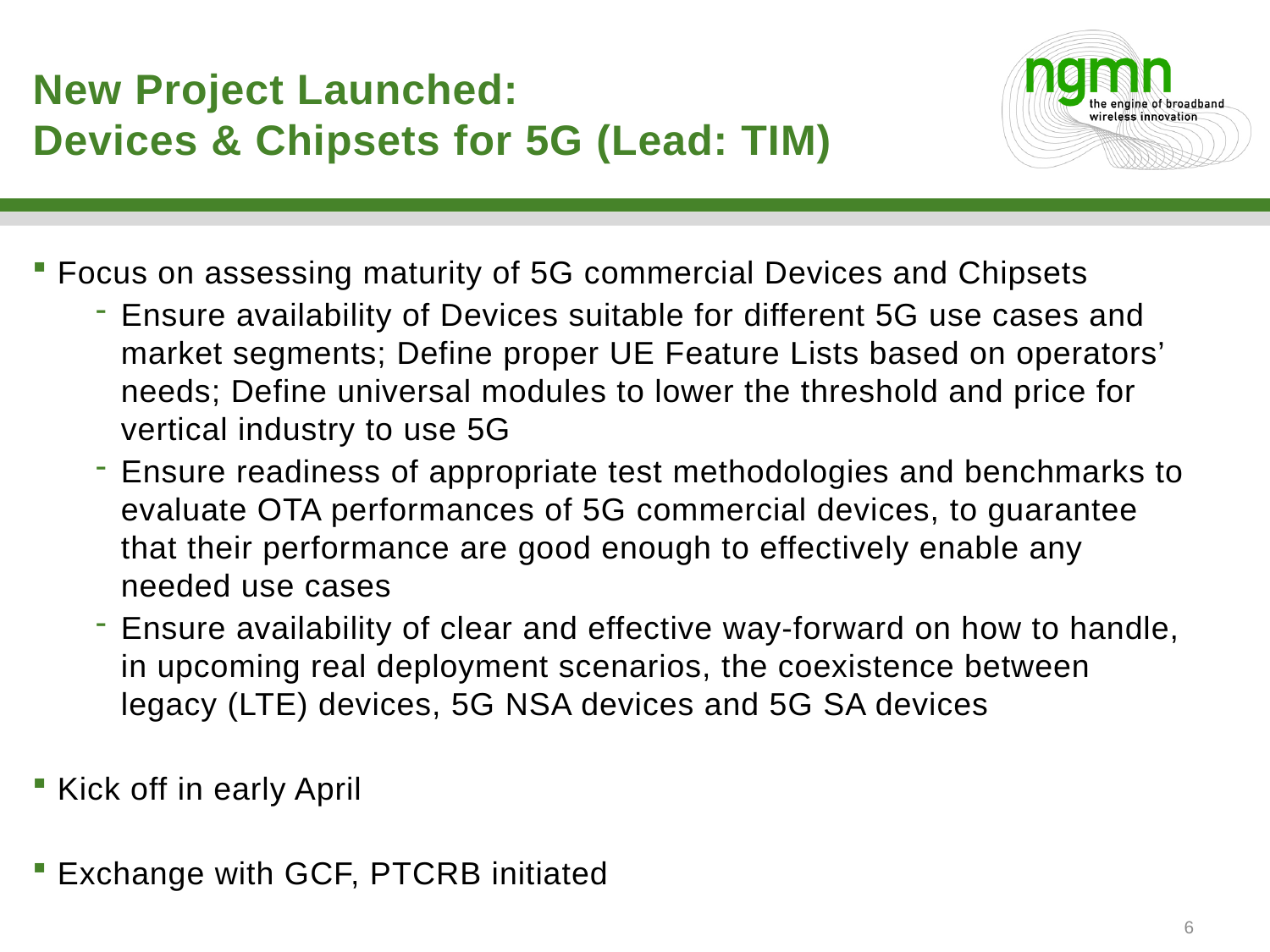

# New Project Launched: Devices & Chipsets for 5G (Lead: TIM)
Focus on assessing maturity of 5G commercial Devices and Chipsets
Ensure availability of Devices suitable for different 5G use cases and market segments; Define proper UE Feature Lists based on operators’ needs; Define universal modules to lower the threshold and price for vertical industry to use 5G
Ensure readiness of appropriate test methodologies and benchmarks to evaluate OTA performances of 5G commercial devices, to guarantee that their performance are good enough to effectively enable any needed use cases
Ensure availability of clear and effective way-forward on how to handle, in upcoming real deployment scenarios, the coexistence between legacy (LTE) devices, 5G NSA devices and 5G SA devices

Kick off in early April

Exchange with GCF, PTCRB initiated
6